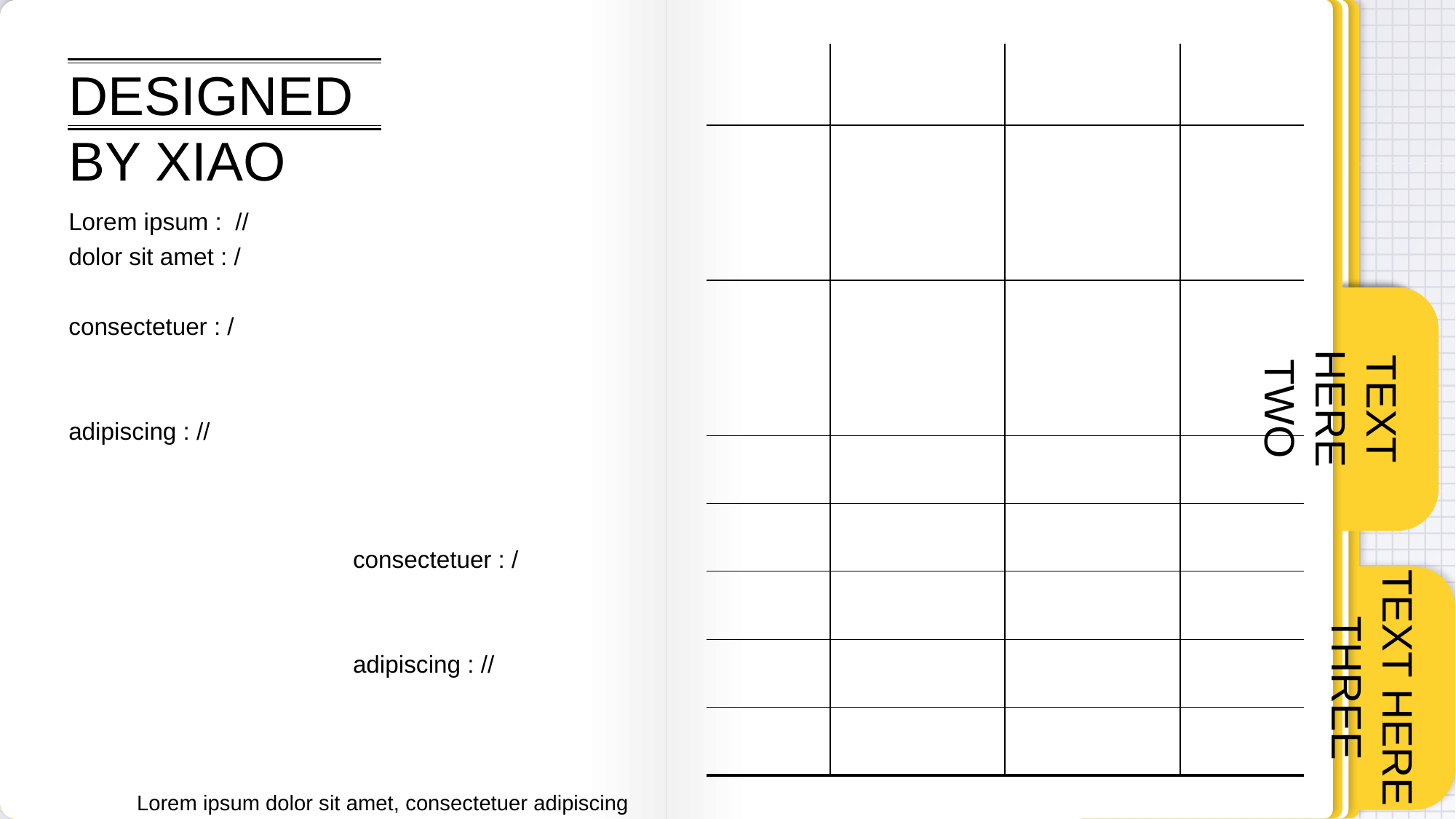

DESIGNED BY XIAO
Lorem ipsum :  //
dolor sit amet : /

consectetuer : /

adipiscing : //
TEXT HERE TWO
consectetuer : /

adipiscing : //
TEXT HERE THREE
Lorem ipsum dolor sit amet, consectetuer adipiscing elit.